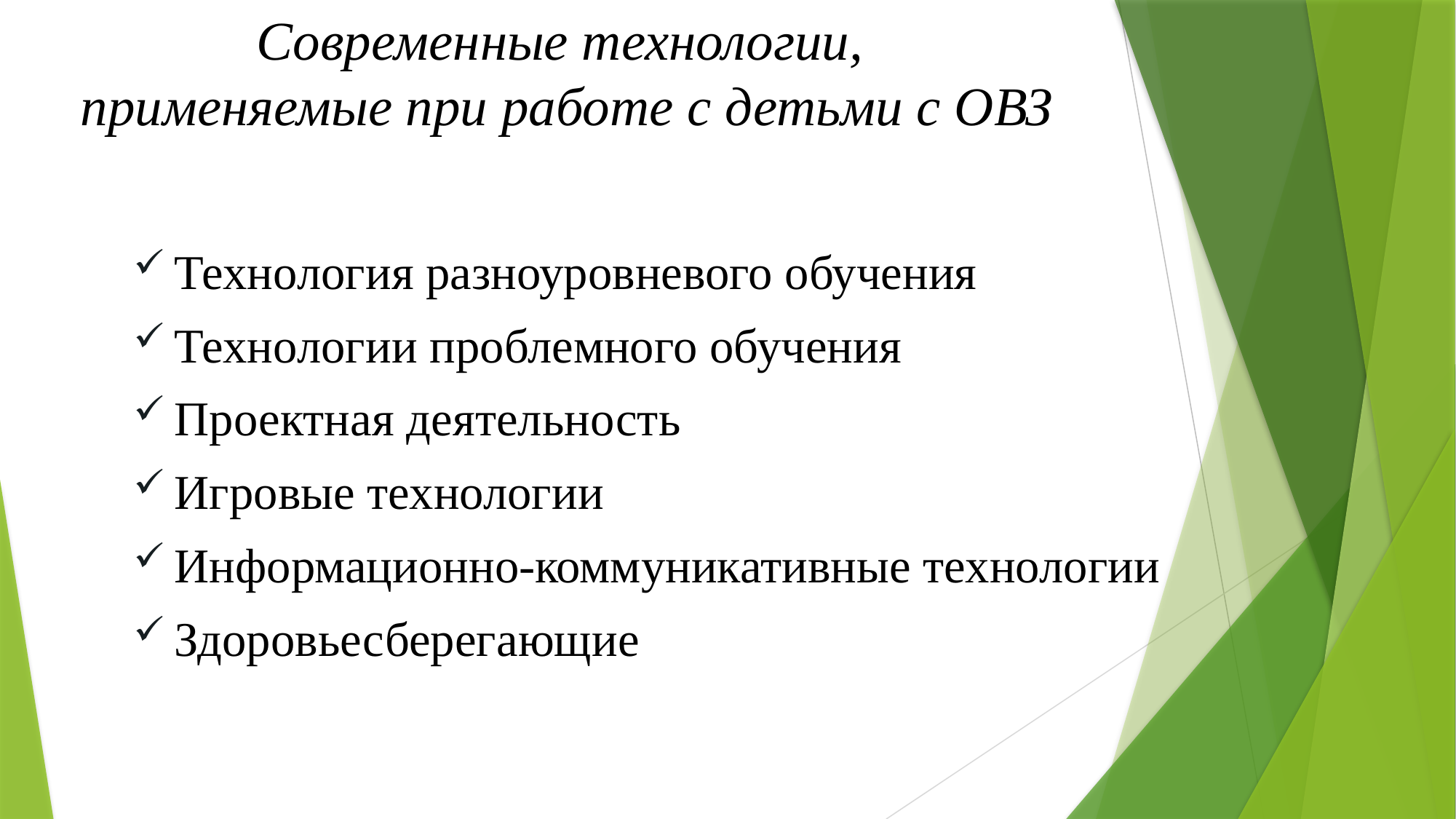

# Современные технологии, применяемые при работе с детьми с ОВЗ
Технология разноуровневого обучения
Технологии проблемного обучения
Проектная деятельность
Игровые технологии
Информационно-коммуникативные технологии
Здоровьесберегающие